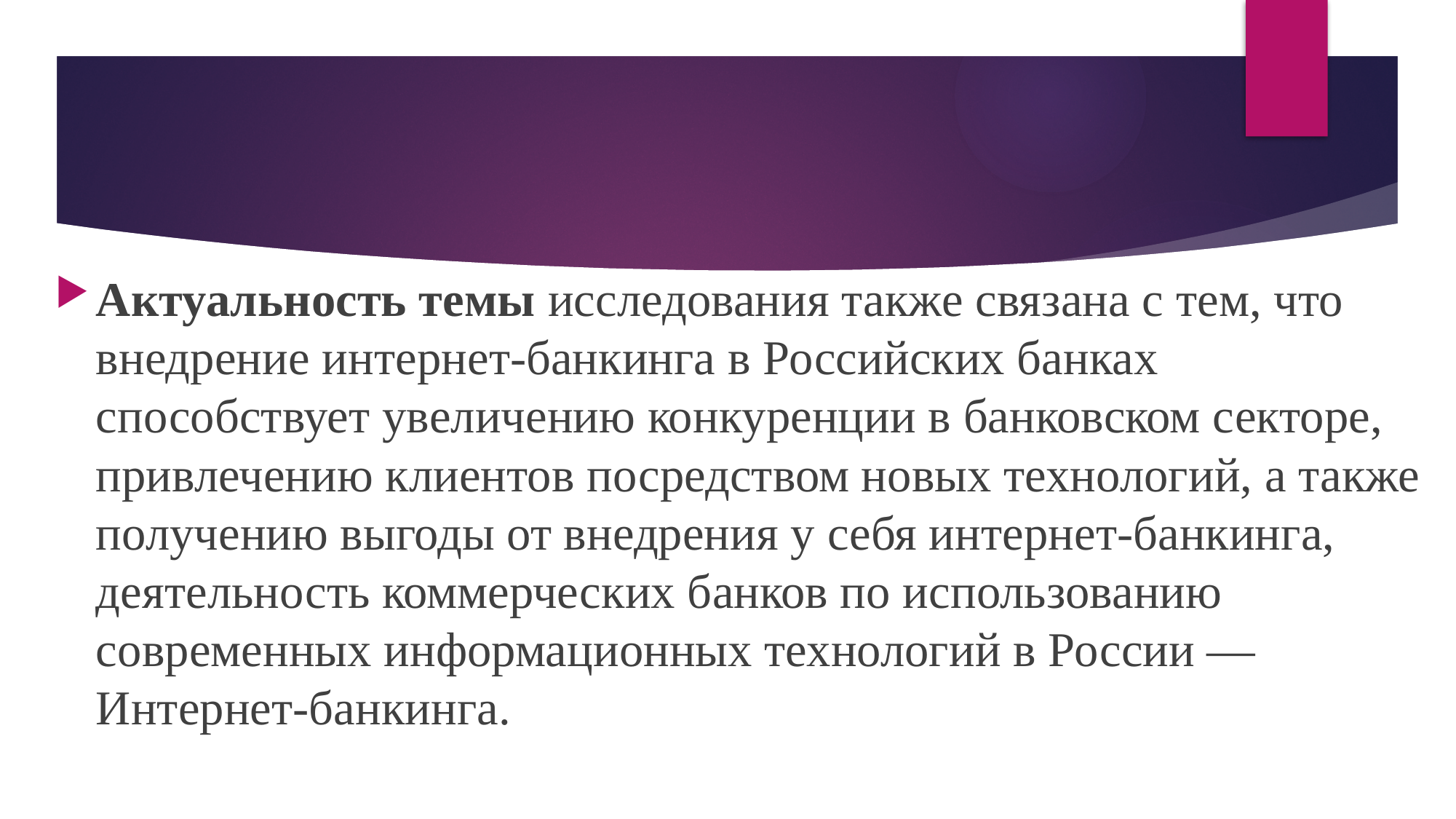

Актуальность темы исследования также связана с тем, что внедрение интернет-банкинга в Российских банках способствует увеличению конкуренции в банковском секторе, привлечению клиентов посредством новых технологий, а также получению выгоды от внедрения у себя интернет-банкинга, деятельность коммерческих банков по использованию современных информационных технологий в России — Интернет-банкинга.